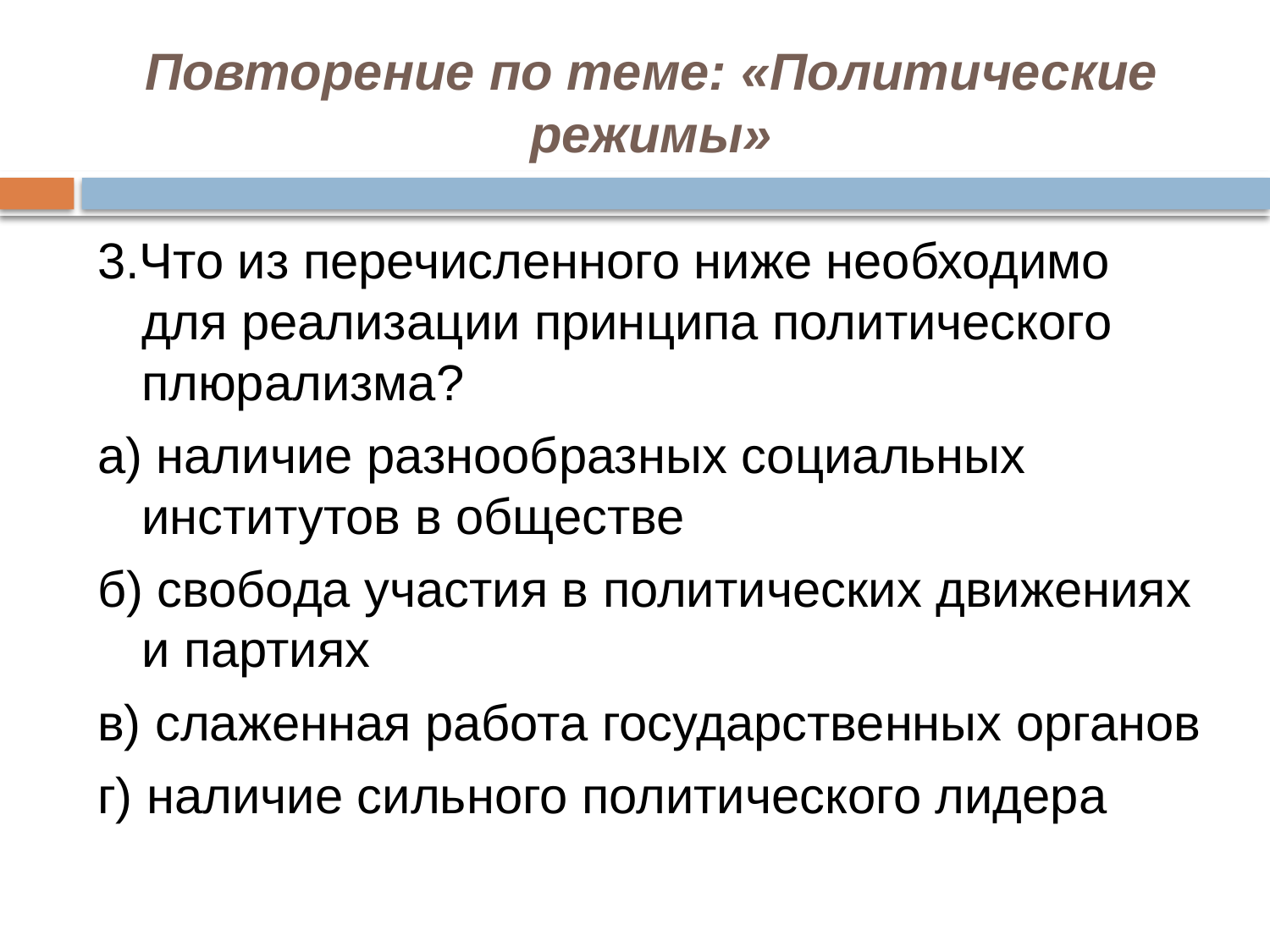

# Повторение по теме: «Политические режимы»
3.Что из перечисленного ниже необходимо для реализации принципа политического плюрализма?
а) наличие разнообразных социальных институтов в обществе
б) свобода участия в политических движениях и партиях
в) слаженная работа государственных органов
г) наличие сильного политического лидера